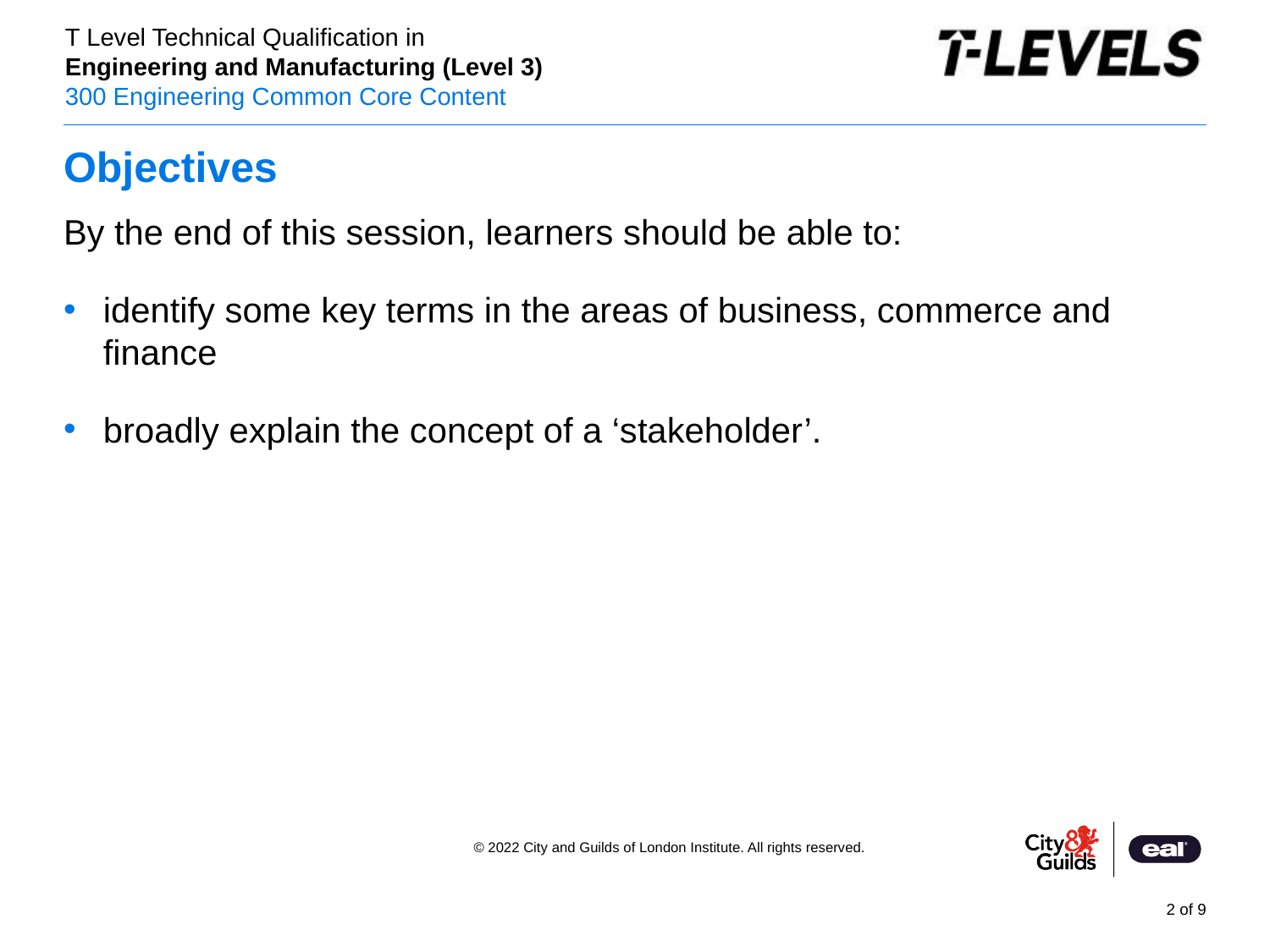

# Objectives
By the end of this session, learners should be able to:
identify some key terms in the areas of business, commerce and finance
broadly explain the concept of a ‘stakeholder’.